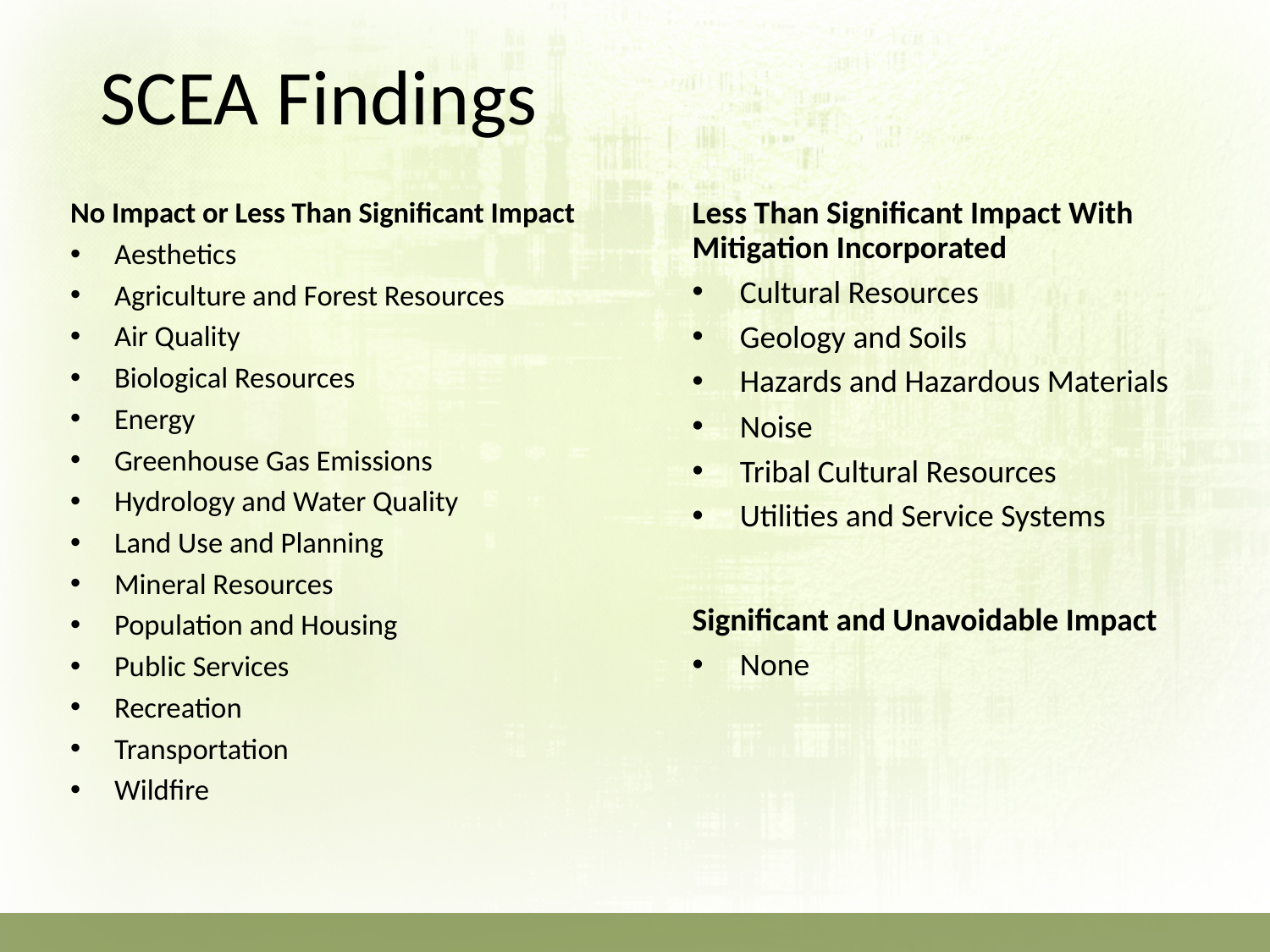

# SCEA Findings

Less Than Significant Impact With Mitigation Incorporated
Cultural Resources
Geology and Soils
Hazards and Hazardous Materials
Noise
Tribal Cultural Resources
Utilities and Service Systems

Significant and Unavoidable Impact
None
No Impact or Less Than Significant Impact
Aesthetics
Agriculture and Forest Resources
Air Quality
Biological Resources
Energy
Greenhouse Gas Emissions
Hydrology and Water Quality
Land Use and Planning
Mineral Resources
Population and Housing
Public Services
Recreation
Transportation
Wildfire